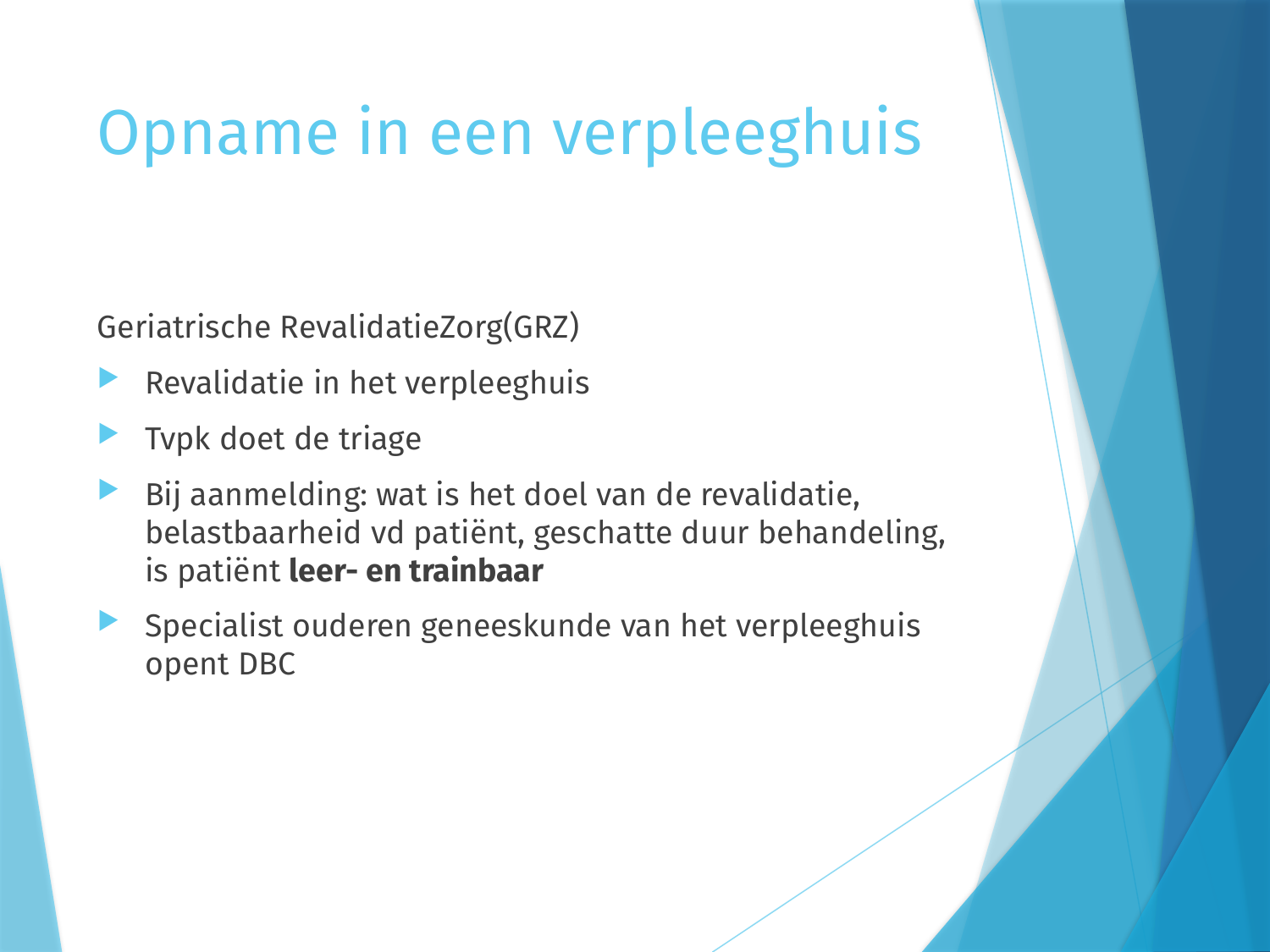

# Opname in een verpleeghuis
Geriatrische RevalidatieZorg(GRZ)
Revalidatie in het verpleeghuis
Tvpk doet de triage
Bij aanmelding: wat is het doel van de revalidatie, belastbaarheid vd patiënt, geschatte duur behandeling, is patiënt leer- en trainbaar
Specialist ouderen geneeskunde van het verpleeghuis opent DBC